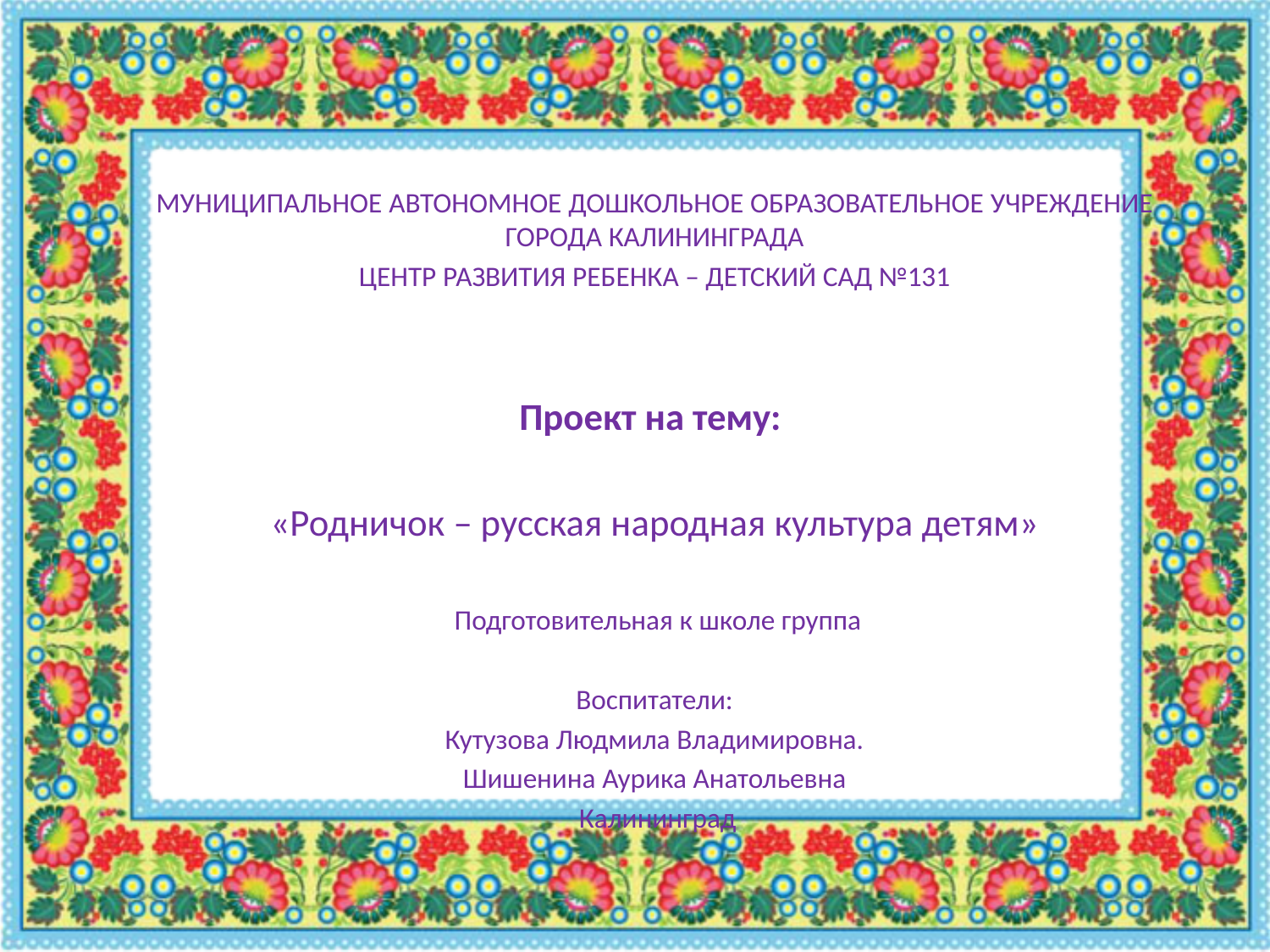

МУНИЦИПАЛЬНОЕ АВТОНОМНОЕ ДОШКОЛЬНОЕ ОБРАЗОВАТЕЛЬНОЕ УЧРЕЖДЕНИЕ ГОРОДА КАЛИНИНГРАДА
ЦЕНТР РАЗВИТИЯ РЕБЕНКА – ДЕТСКИЙ САД №131

Проект на тему:

«Родничок – русская народная культура детям»

 Подготовительная к школе группа

Воспитатели:
Кутузова Людмила Владимировна.
Шишенина Аурика Анатольевна
 Калининград